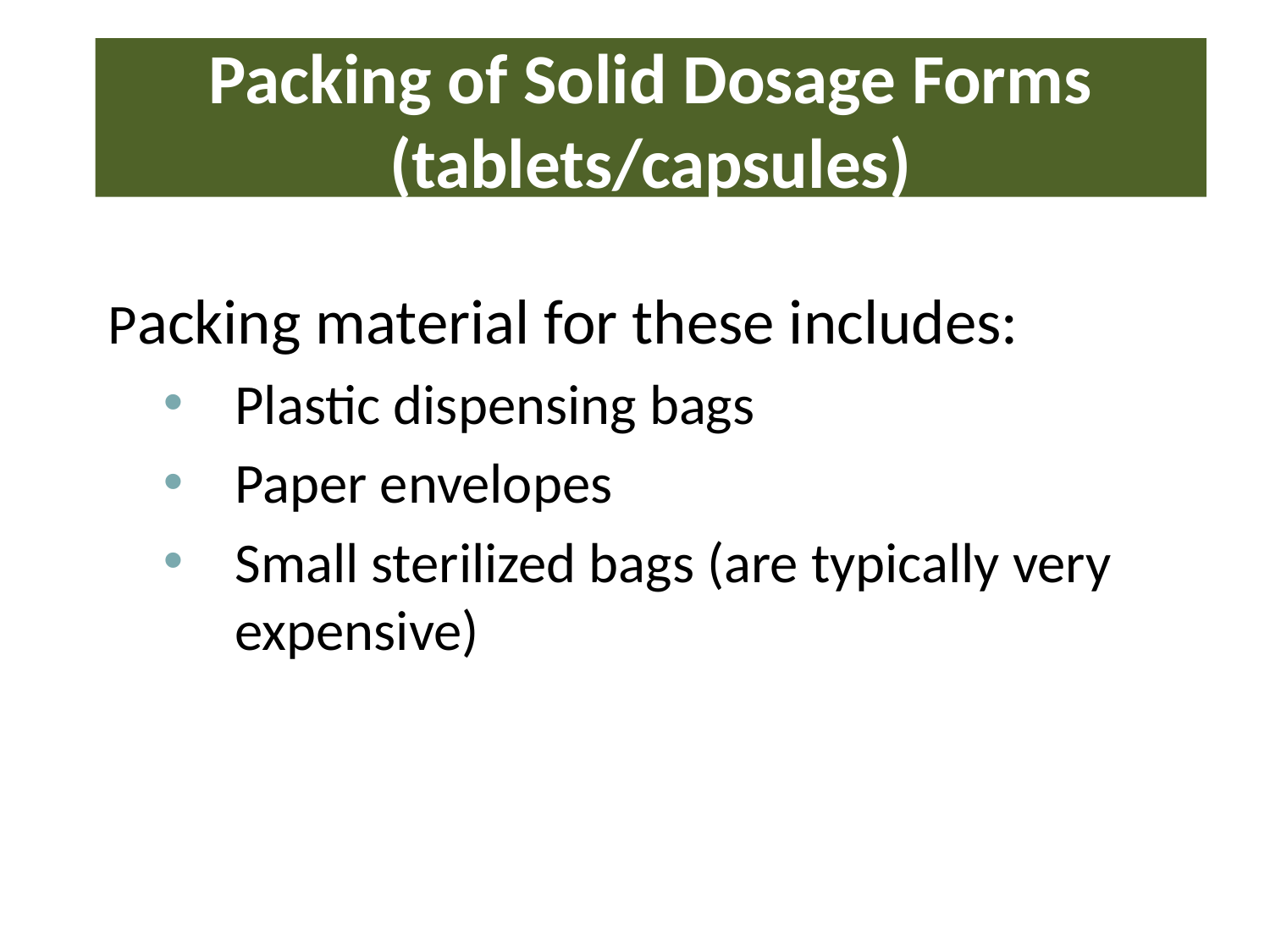

# Packing of Solid Dosage Forms (tablets/capsules)

Packing material for these includes:
Plastic dispensing bags
Paper envelopes
Small sterilized bags (are typically very expensive)